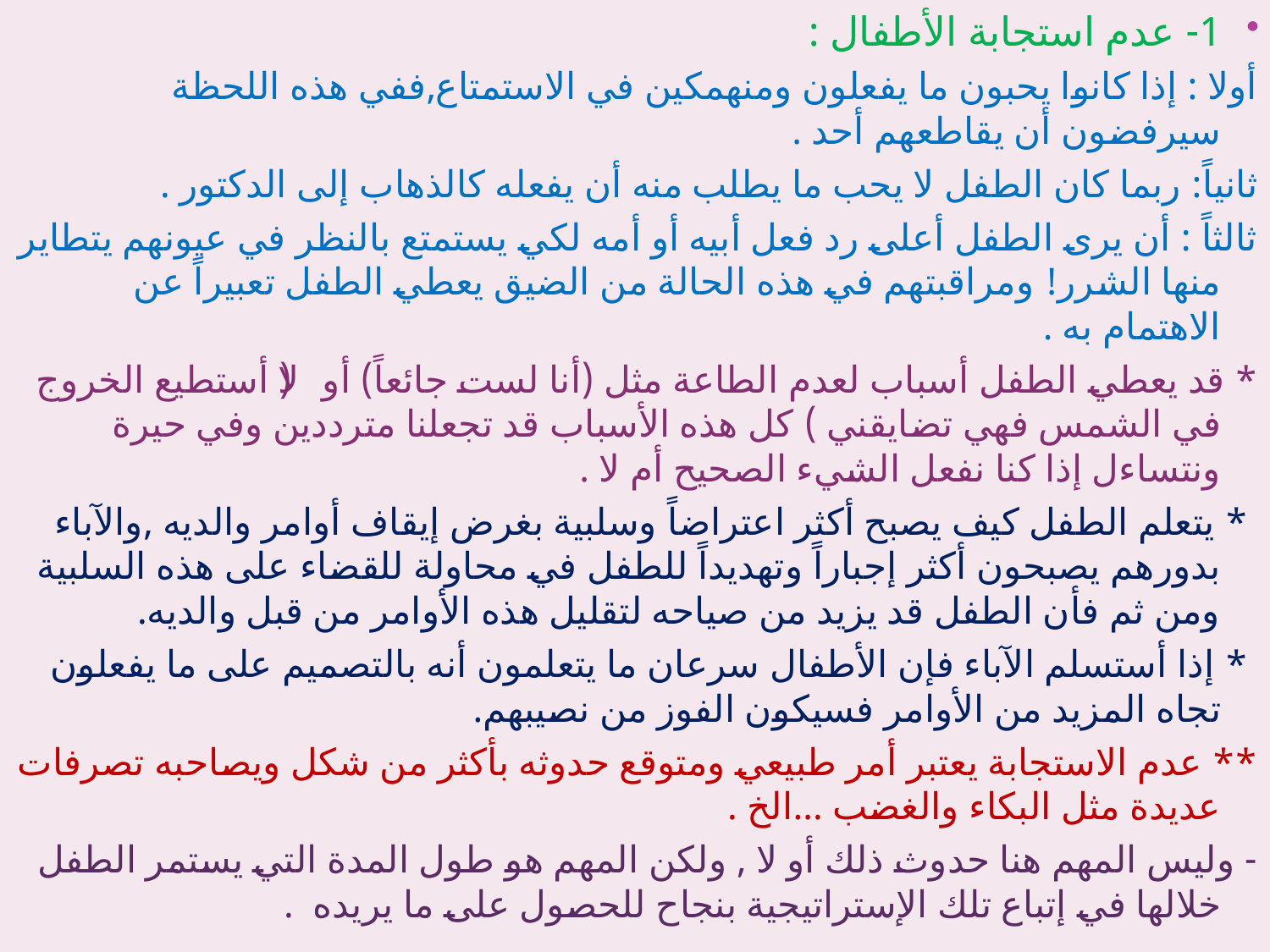

1- عدم استجابة الأطفال :
أولا : إذا كانوا يحبون ما يفعلون ومنهمكين في الاستمتاع,ففي هذه اللحظة سيرفضون أن يقاطعهم أحد .
ثانياً: ربما كان الطفل لا يحب ما يطلب منه أن يفعله كالذهاب إلى الدكتور .
ثالثاً : أن يرى الطفل أعلى رد فعل أبيه أو أمه لكي يستمتع بالنظر في عيونهم يتطاير منها الشرر! ومراقبتهم في هذه الحالة من الضيق يعطي الطفل تعبيراً عن الاهتمام به .
* قد يعطي الطفل أسباب لعدم الطاعة مثل (أنا لست جائعاً) أو (لا أستطيع الخروج في الشمس فهي تضايقني ) كل هذه الأسباب قد تجعلنا مترددين وفي حيرة ونتساءل إذا كنا نفعل الشيء الصحيح أم لا .
 * يتعلم الطفل كيف يصبح أكثر اعتراضاً وسلبية بغرض إيقاف أوامر والديه ,والآباء بدورهم يصبحون أكثر إجباراً وتهديداً للطفل في محاولة للقضاء على هذه السلبية ومن ثم فأن الطفل قد يزيد من صياحه لتقليل هذه الأوامر من قبل والديه.
 * إذا أستسلم الآباء فإن الأطفال سرعان ما يتعلمون أنه بالتصميم على ما يفعلون تجاه المزيد من الأوامر فسيكون الفوز من نصيبهم.
** عدم الاستجابة يعتبر أمر طبيعي ومتوقع حدوثه بأكثر من شكل ويصاحبه تصرفات عديدة مثل البكاء والغضب ...الخ .
- وليس المهم هنا حدوث ذلك أو لا , ولكن المهم هو طول المدة التي يستمر الطفل خلالها في إتباع تلك الإستراتيجية بنجاح للحصول على ما يريده  .